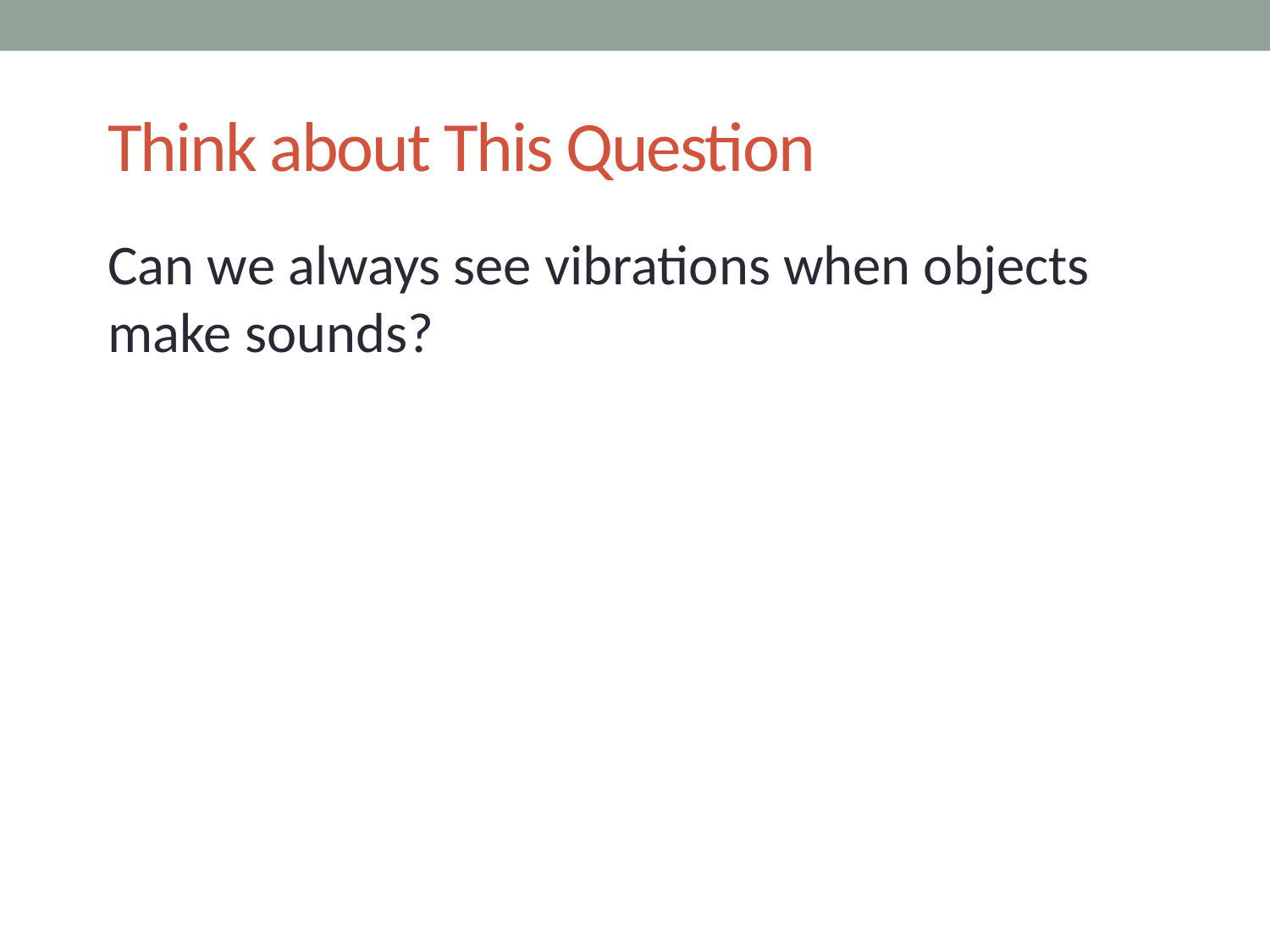

# Think about This Question
Can we always see vibrations when objects make sounds?